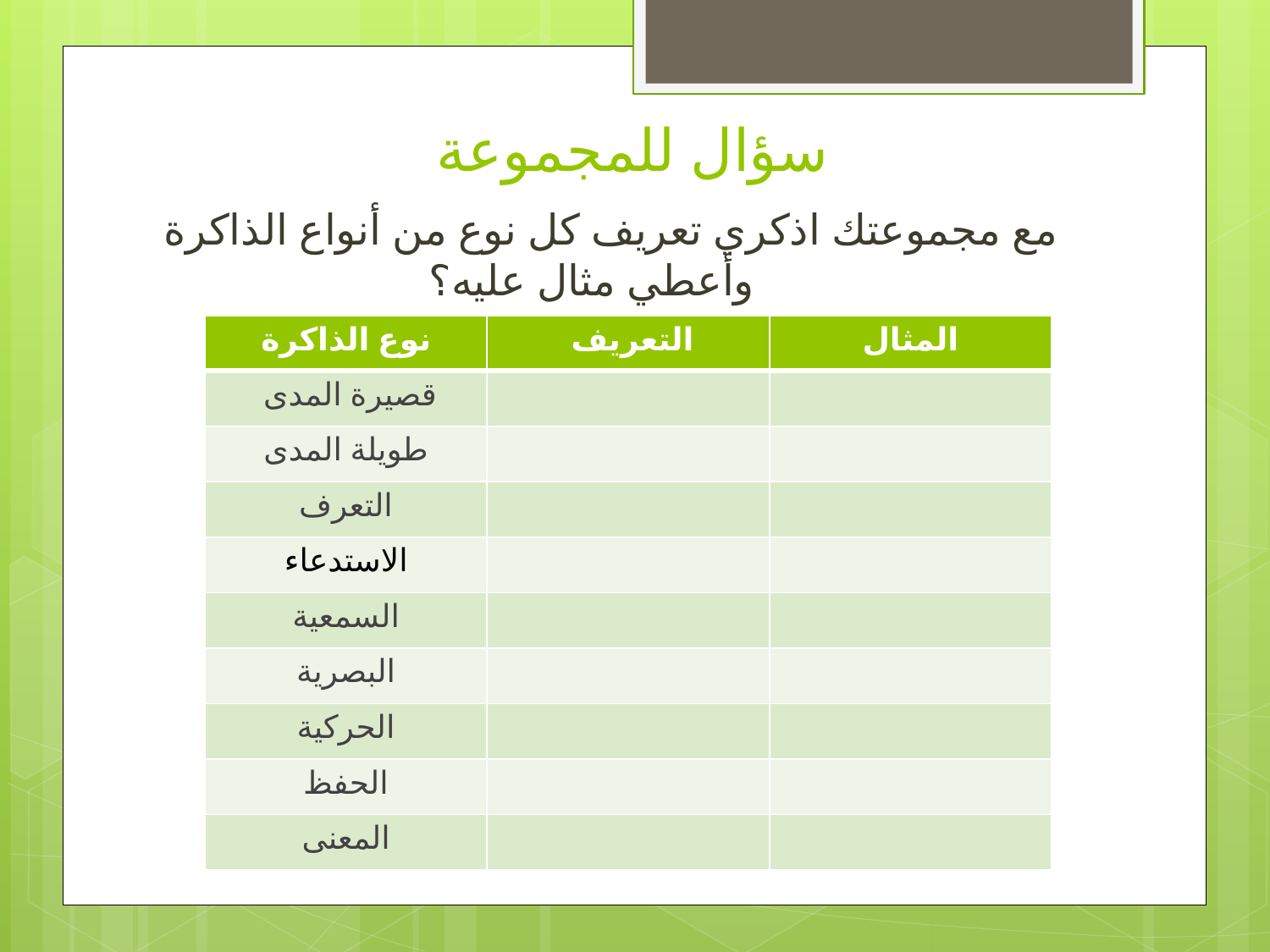

# سؤال للمجموعة
مع مجموعتك اذكري تعريف كل نوع من أنواع الذاكرة وأعطي مثال عليه؟

| نوع الذاكرة | التعريف | المثال |
| --- | --- | --- |
| قصيرة المدى |  |  |
| طويلة المدى |  |  |
| التعرف |  |  |
| الاستدعاء |  |  |
| السمعية |  |  |
| البصرية |  |  |
| الحركية |  |  |
| الحفظ |  |  |
| المعنى |  |  |